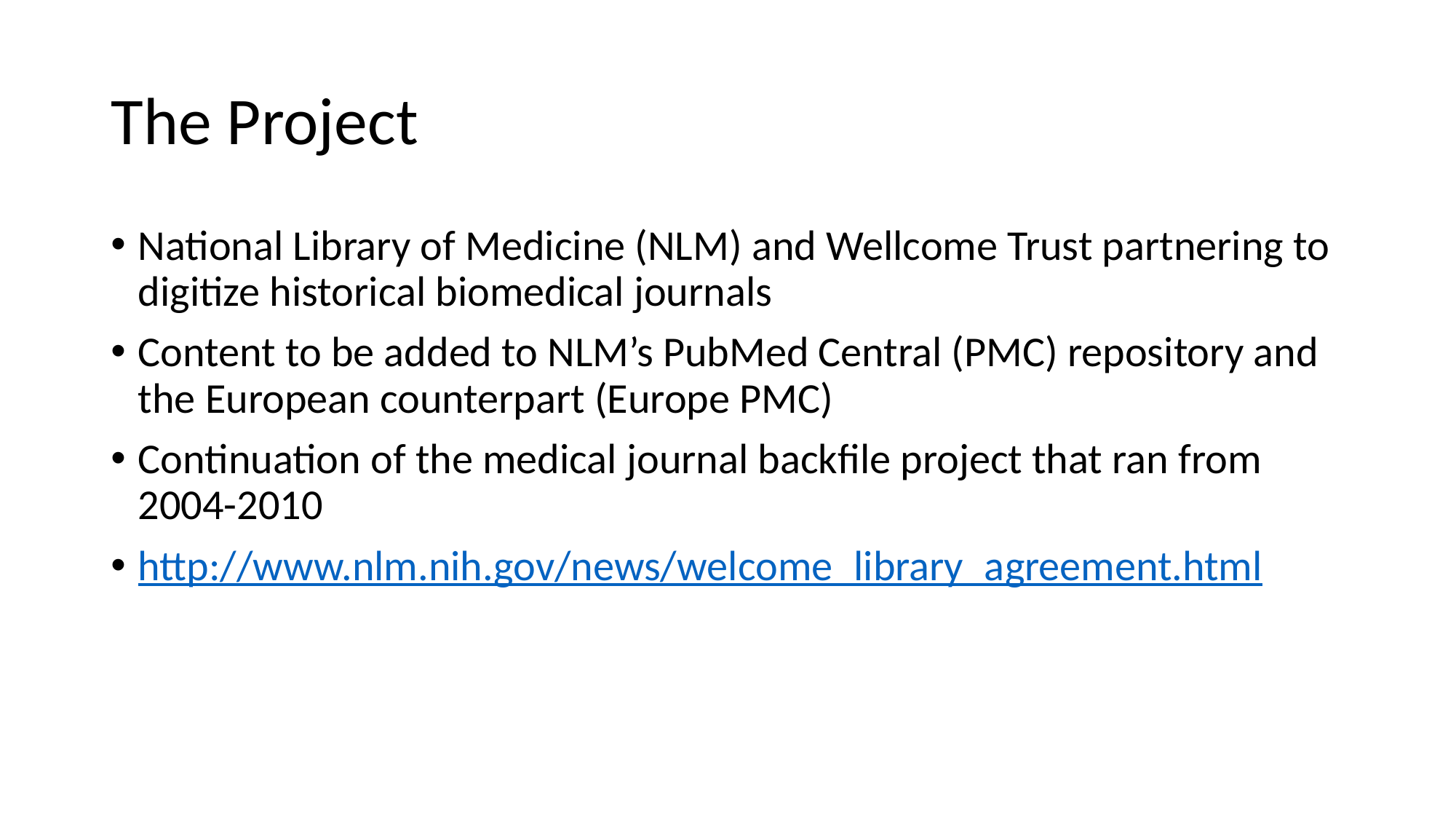

# The Project
National Library of Medicine (NLM) and Wellcome Trust partnering to digitize historical biomedical journals
Content to be added to NLM’s PubMed Central (PMC) repository and the European counterpart (Europe PMC)
Continuation of the medical journal backfile project that ran from 2004-2010
http://www.nlm.nih.gov/news/welcome_library_agreement.html